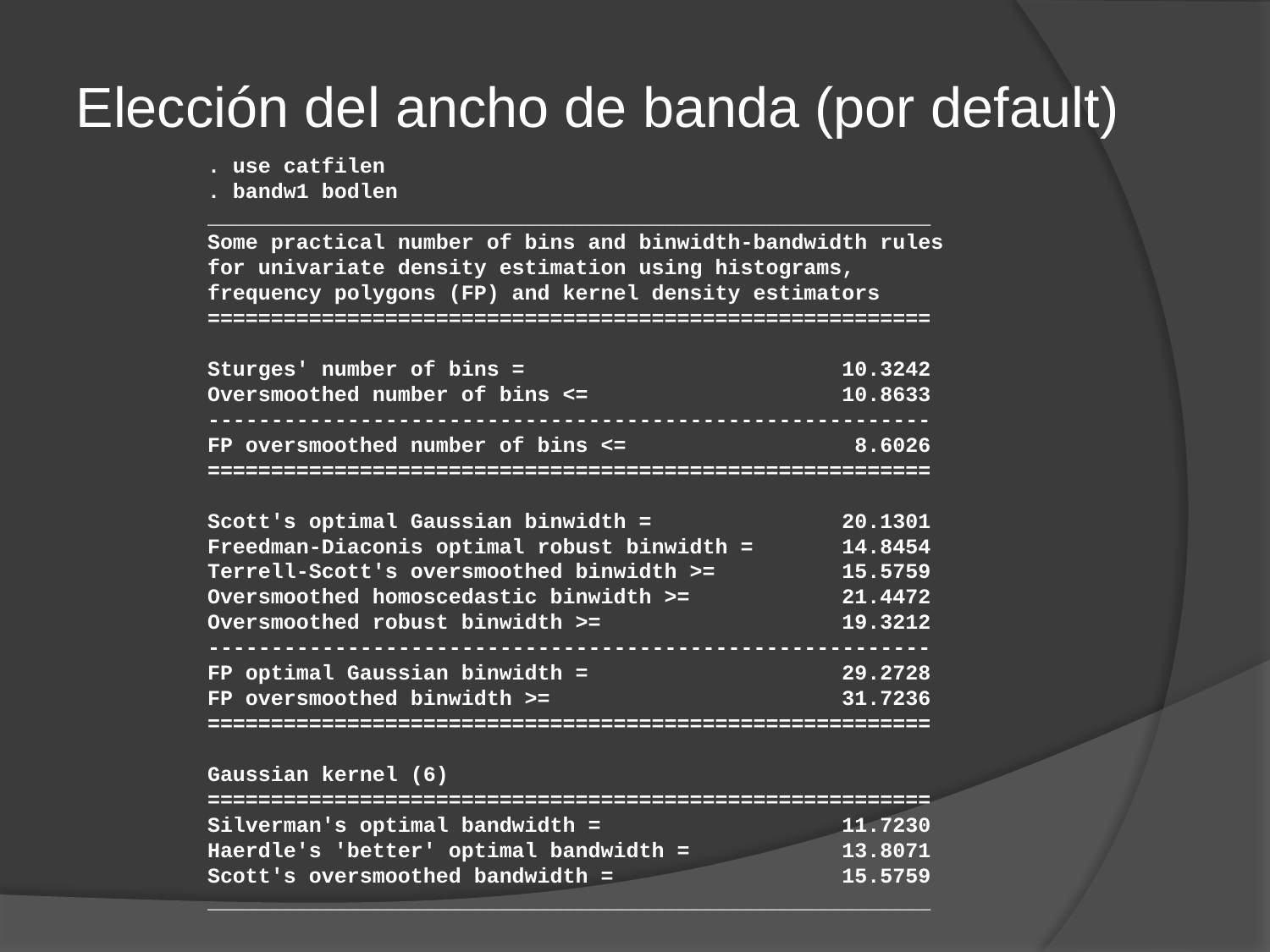

# Elección del ancho de banda (por default)
. use catfilen
. bandw1 bodlen
_________________________________________________________
Some practical number of bins and binwidth-bandwidth rules
for univariate density estimation using histograms,
frequency polygons (FP) and kernel density estimators
=========================================================

Sturges' number of bins =                         10.3242
Oversmoothed number of bins <=                    10.8633
---------------------------------------------------------
FP oversmoothed number of bins <=                  8.6026
=========================================================

Scott's optimal Gaussian binwidth =               20.1301
Freedman-Diaconis optimal robust binwidth =       14.8454
Terrell-Scott's oversmoothed binwidth >=          15.5759
Oversmoothed homoscedastic binwidth >=            21.4472
Oversmoothed robust binwidth >=                   19.3212
---------------------------------------------------------
FP optimal Gaussian binwidth =                    29.2728
FP oversmoothed binwidth >=                       31.7236
=========================================================

Gaussian kernel (6)
=========================================================
Silverman's optimal bandwidth =                   11.7230
Haerdle's 'better' optimal bandwidth =            13.8071
Scott's oversmoothed bandwidth =                  15.5759
_________________________________________________________